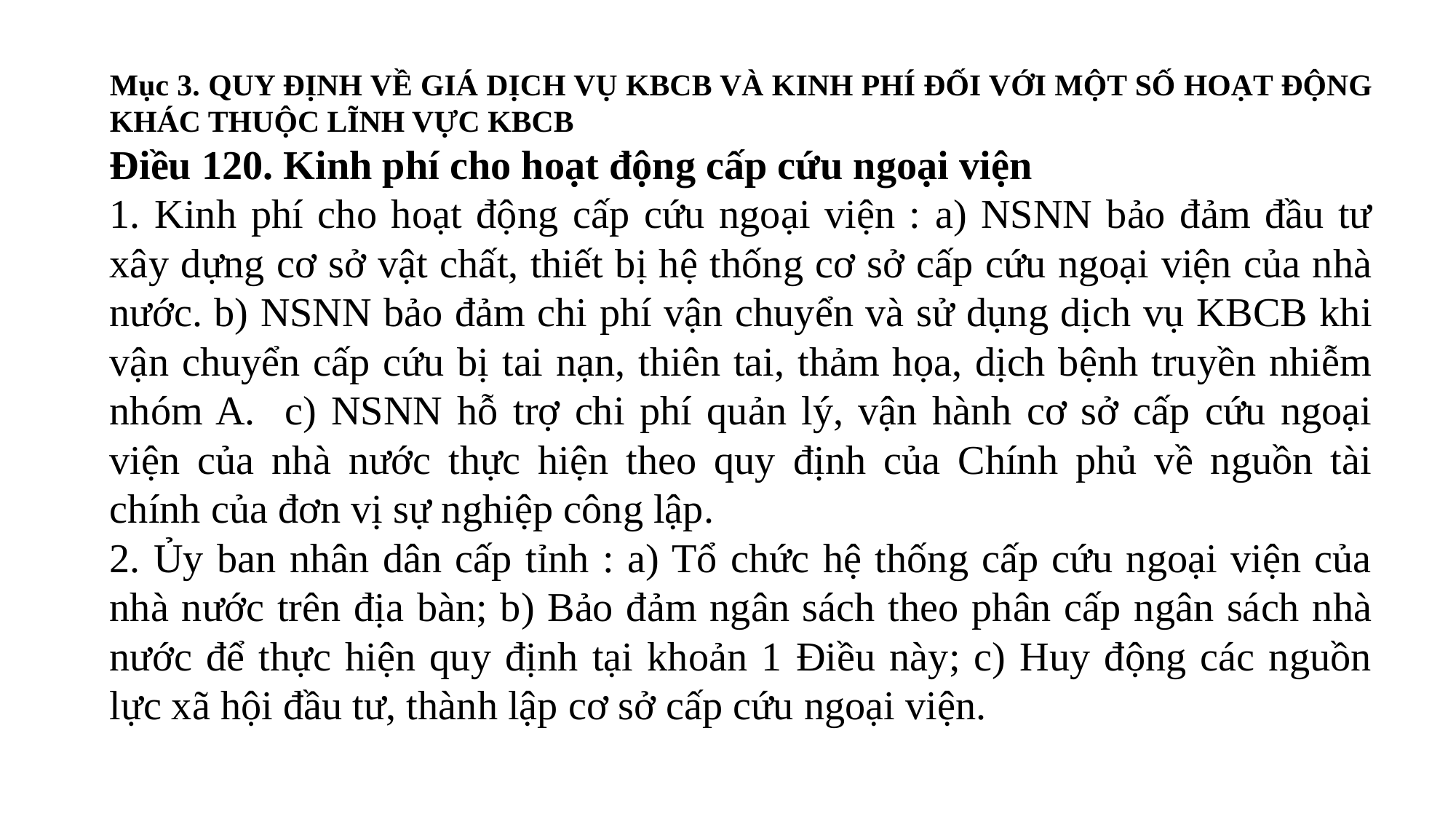

Mục 3. QUY ĐỊNH VỀ GIÁ DỊCH VỤ KBCB VÀ KINH PHÍ ĐỐI VỚI MỘT SỐ HOẠT ĐỘNG KHÁC THUỘC LĨNH VỰC KBCB
Điều 120. Kinh phí cho hoạt động cấp cứu ngoại viện
1. Kinh phí cho hoạt động cấp cứu ngoại viện : a) NSNN bảo đảm đầu tư xây dựng cơ sở vật chất, thiết bị hệ thống cơ sở cấp cứu ngoại viện của nhà nước. b) NSNN bảo đảm chi phí vận chuyển và sử dụng dịch vụ KBCB khi vận chuyển cấp cứu bị tai nạn, thiên tai, thảm họa, dịch bệnh truyền nhiễm nhóm A.  c) NSNN hỗ trợ chi phí quản lý, vận hành cơ sở cấp cứu ngoại viện của nhà nước thực hiện theo quy định của Chính phủ về nguồn tài chính của đơn vị sự nghiệp công lập.
2. Ủy ban nhân dân cấp tỉnh : a) Tổ chức hệ thống cấp cứu ngoại viện của nhà nước trên địa bàn; b) Bảo đảm ngân sách theo phân cấp ngân sách nhà nước để thực hiện quy định tại khoản 1 Điều này; c) Huy động các nguồn lực xã hội đầu tư, thành lập cơ sở cấp cứu ngoại viện.